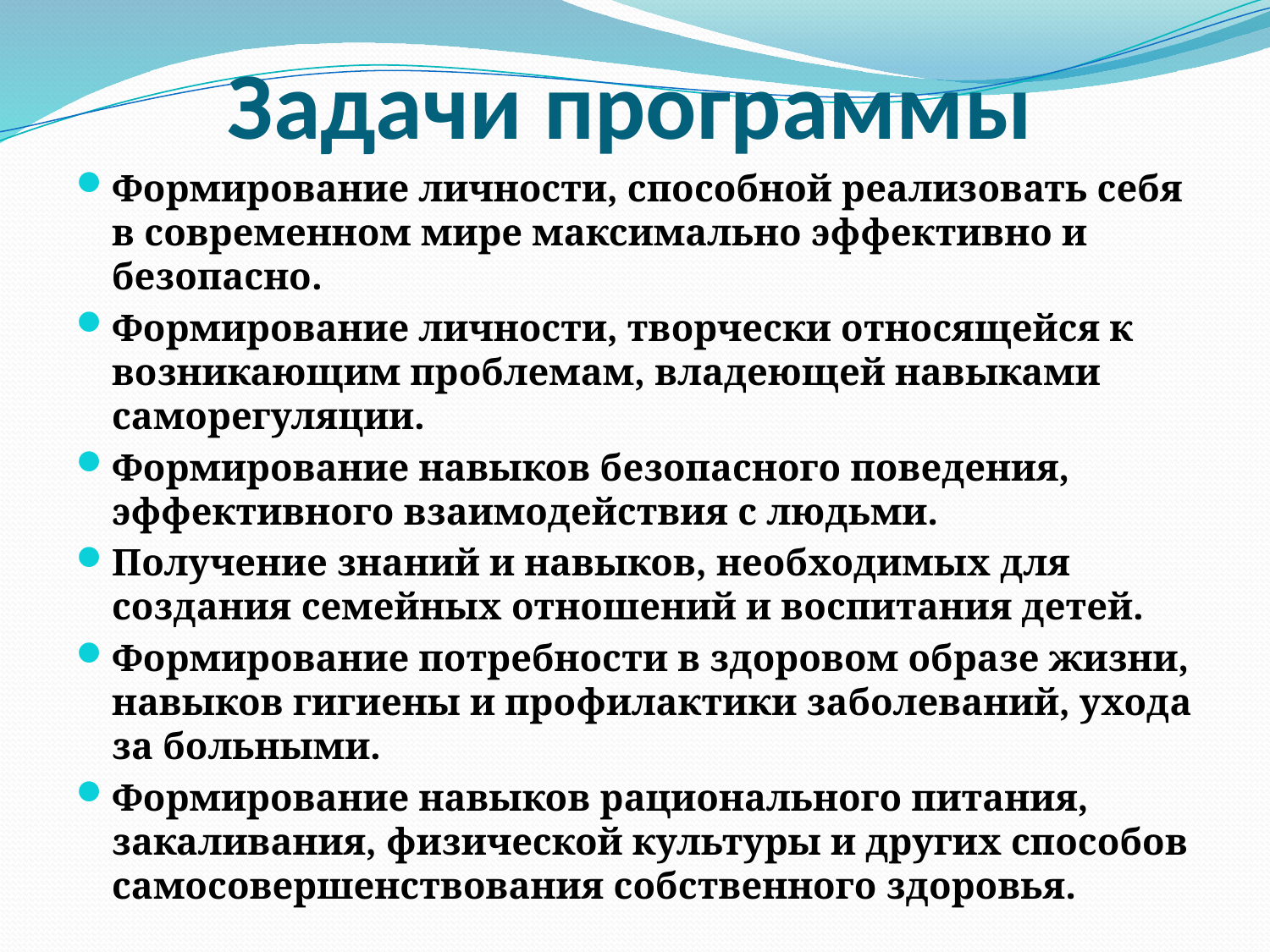

# Задачи программы
Формирование личности, способной реализовать себя в современном мире максимально эффективно и безопасно.
Формирование личности, творчески относящейся к возникающим проблемам, владеющей навыками саморегуляции.
Формирование навыков безопасного поведения, эффективного взаимодействия с людьми.
Получение знаний и навыков, необходимых для создания семейных отношений и воспитания детей.
Формирование потребности в здоровом образе жизни, навыков гигиены и профилактики заболеваний, ухода за больными.
Формирование навыков рационального питания, закаливания, физической культуры и других способов самосовершенствования собственного здоровья.